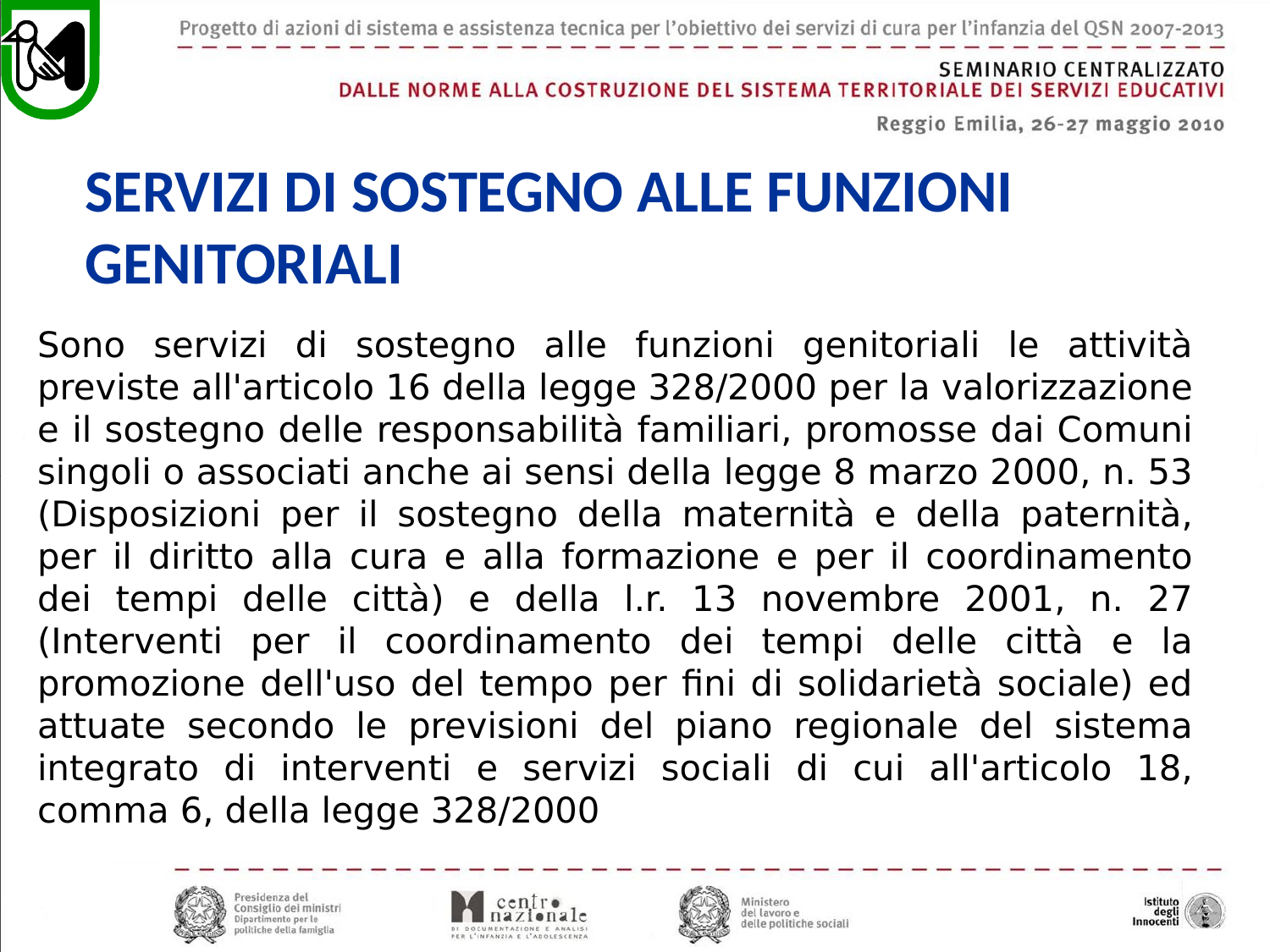

SERVIZI DI SOSTEGNO ALLE FUNZIONI GENITORIALI
Sono servizi di sostegno alle funzioni genitoriali le attività previste all'articolo 16 della legge 328/2000 per la valorizzazione e il sostegno delle responsabilità familiari, promosse dai Comuni singoli o associati anche ai sensi della legge 8 marzo 2000, n. 53 (Disposizioni per il sostegno della maternità e della paternità, per il diritto alla cura e alla formazione e per il coordinamento dei tempi delle città) e della l.r. 13 novembre 2001, n. 27 (Interventi per il coordinamento dei tempi delle città e la promozione dell'uso del tempo per fini di solidarietà sociale) ed attuate secondo le previsioni del piano regionale del sistema integrato di interventi e servizi sociali di cui all'articolo 18, comma 6, della legge 328/2000